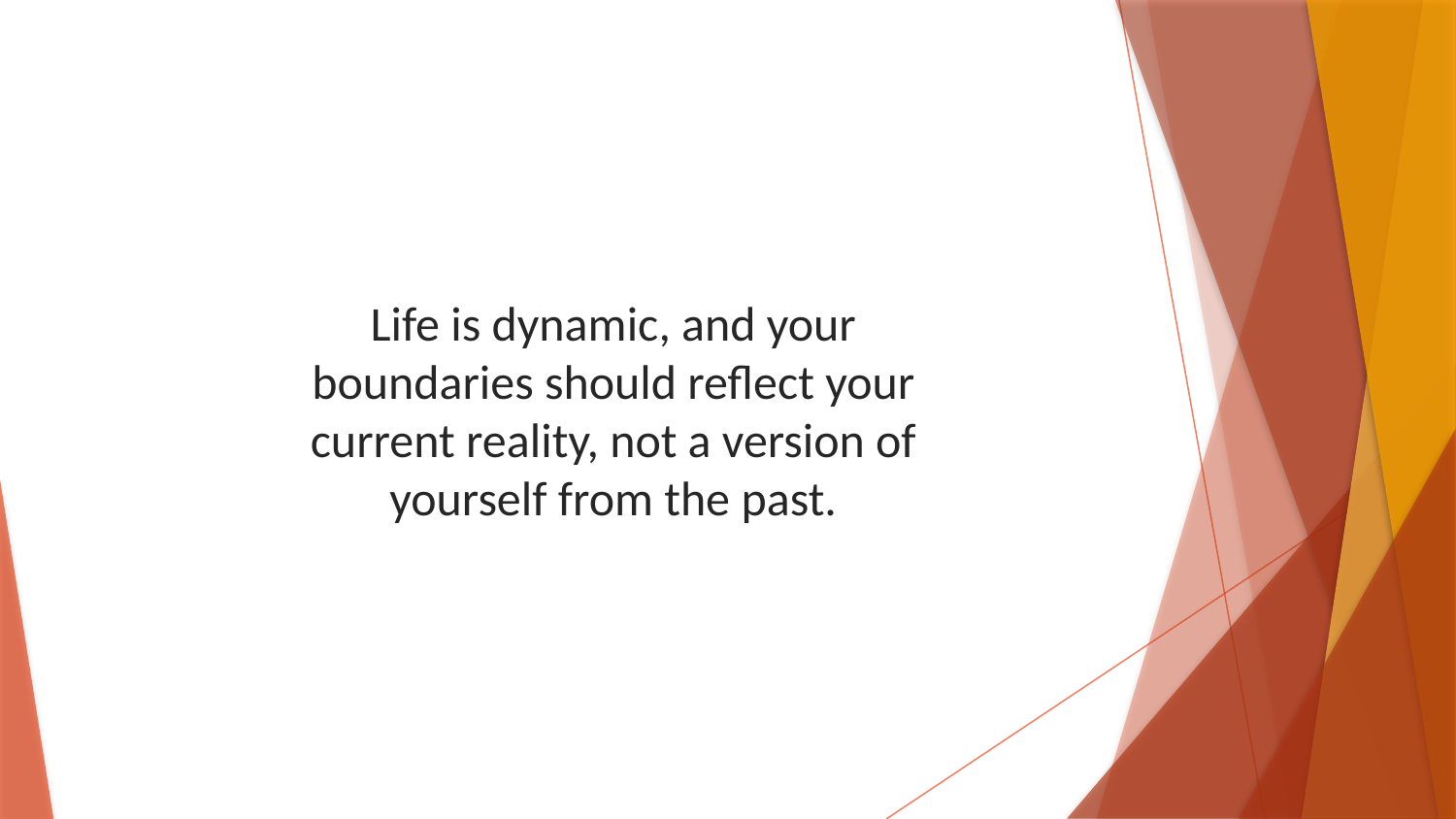

Life is dynamic, and your boundaries should reflect your current reality, not a version of yourself from the past.